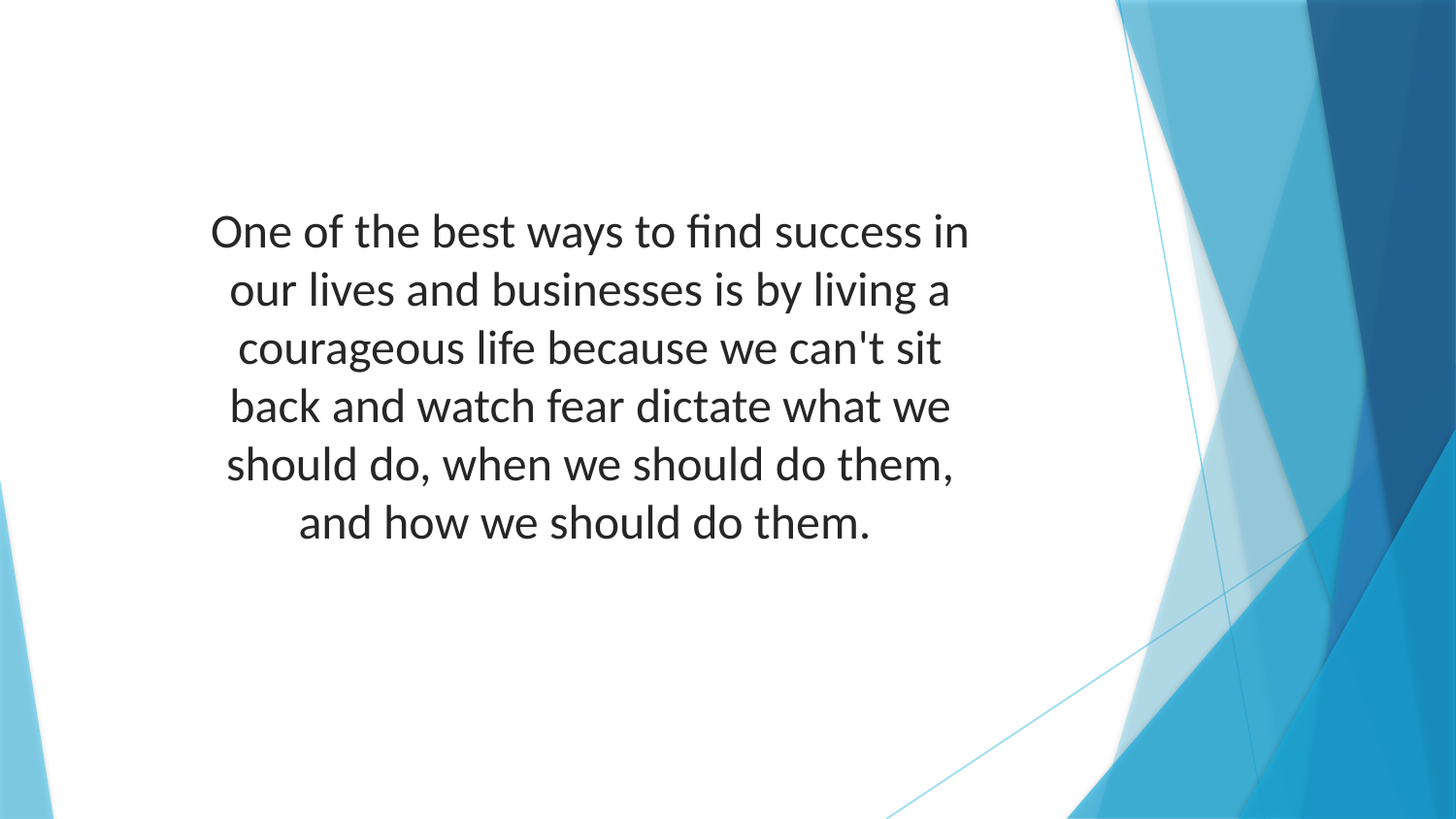

One of the best ways to find success in our lives and businesses is by living a courageous life because we can't sit back and watch fear dictate what we should do, when we should do them, and how we should do them.